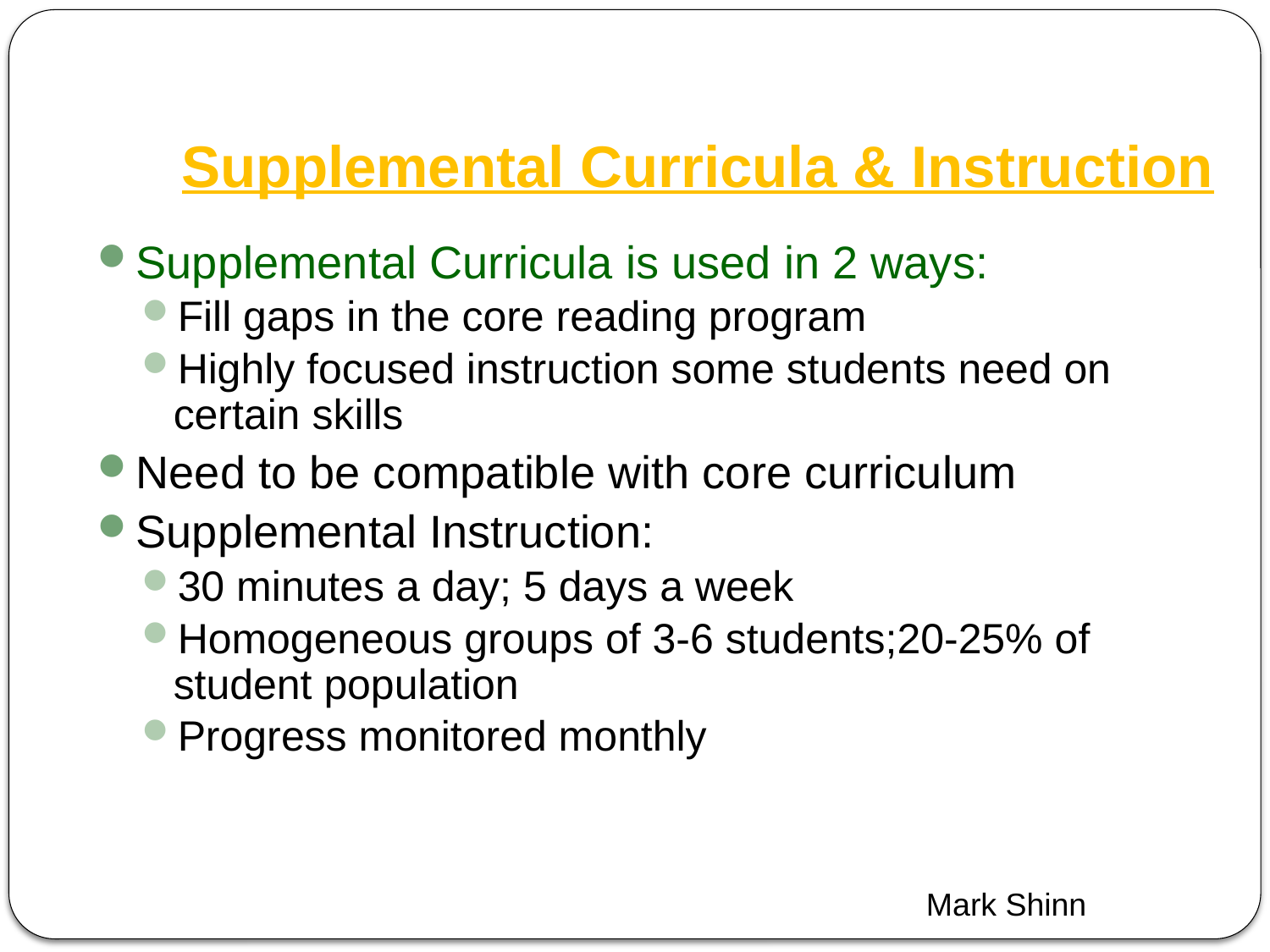

# Supplemental Curricula & Instruction
Supplemental Curricula is used in 2 ways:
Fill gaps in the core reading program
Highly focused instruction some students need on certain skills
Need to be compatible with core curriculum
Supplemental Instruction:
30 minutes a day; 5 days a week
Homogeneous groups of 3-6 students;20-25% of student population
Progress monitored monthly
Mark Shinn